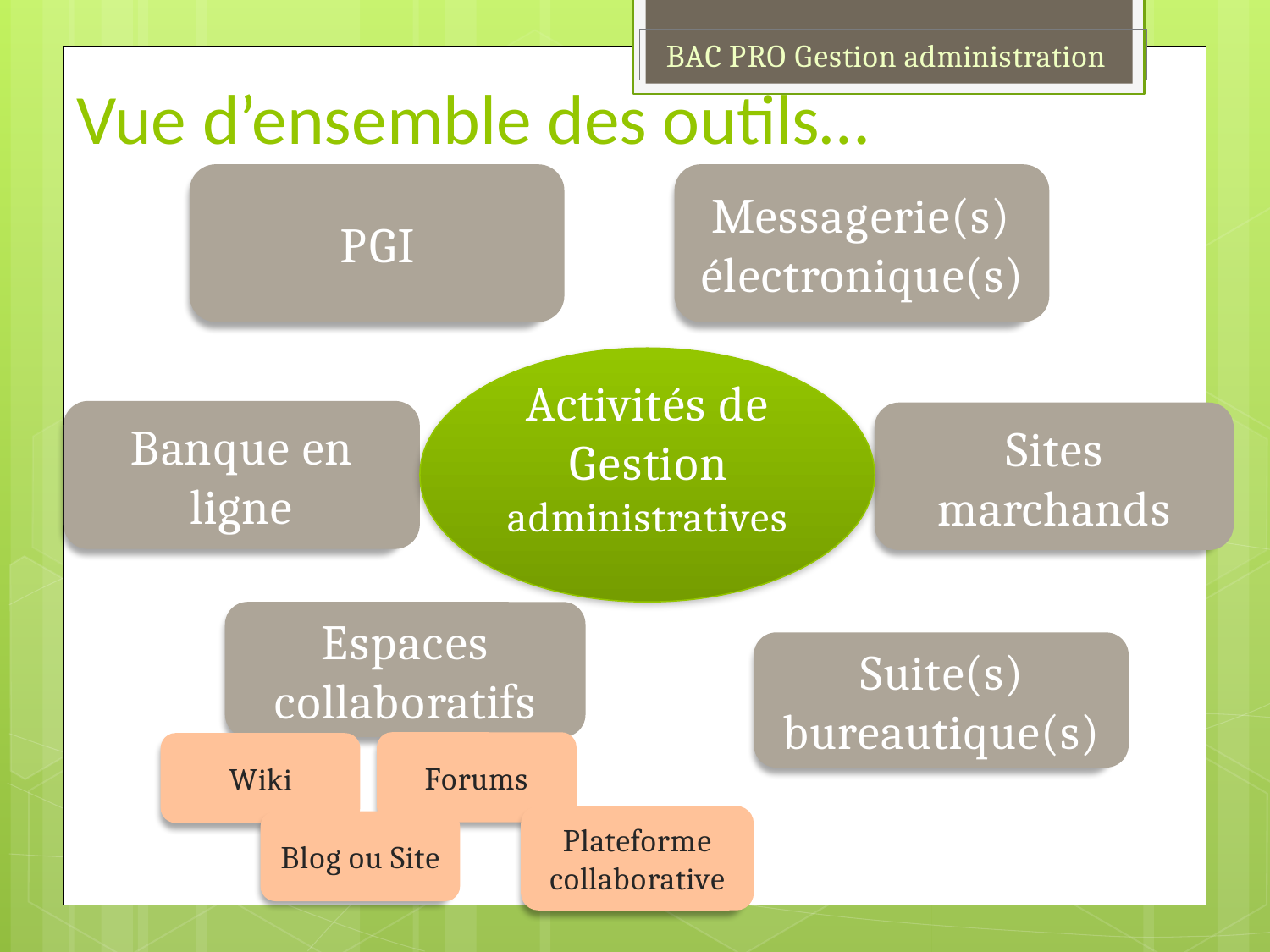

# Vue d’ensemble des outils…
  BAC PRO Gestion administration
PGI
Messagerie(s) électronique(s)
Activités de Gestion administratives

Banque en ligne
Sites marchands
Espaces collaboratifs
Suite(s) bureautique(s)
Forums
Wiki
Plateforme collaborative
Blog ou Site